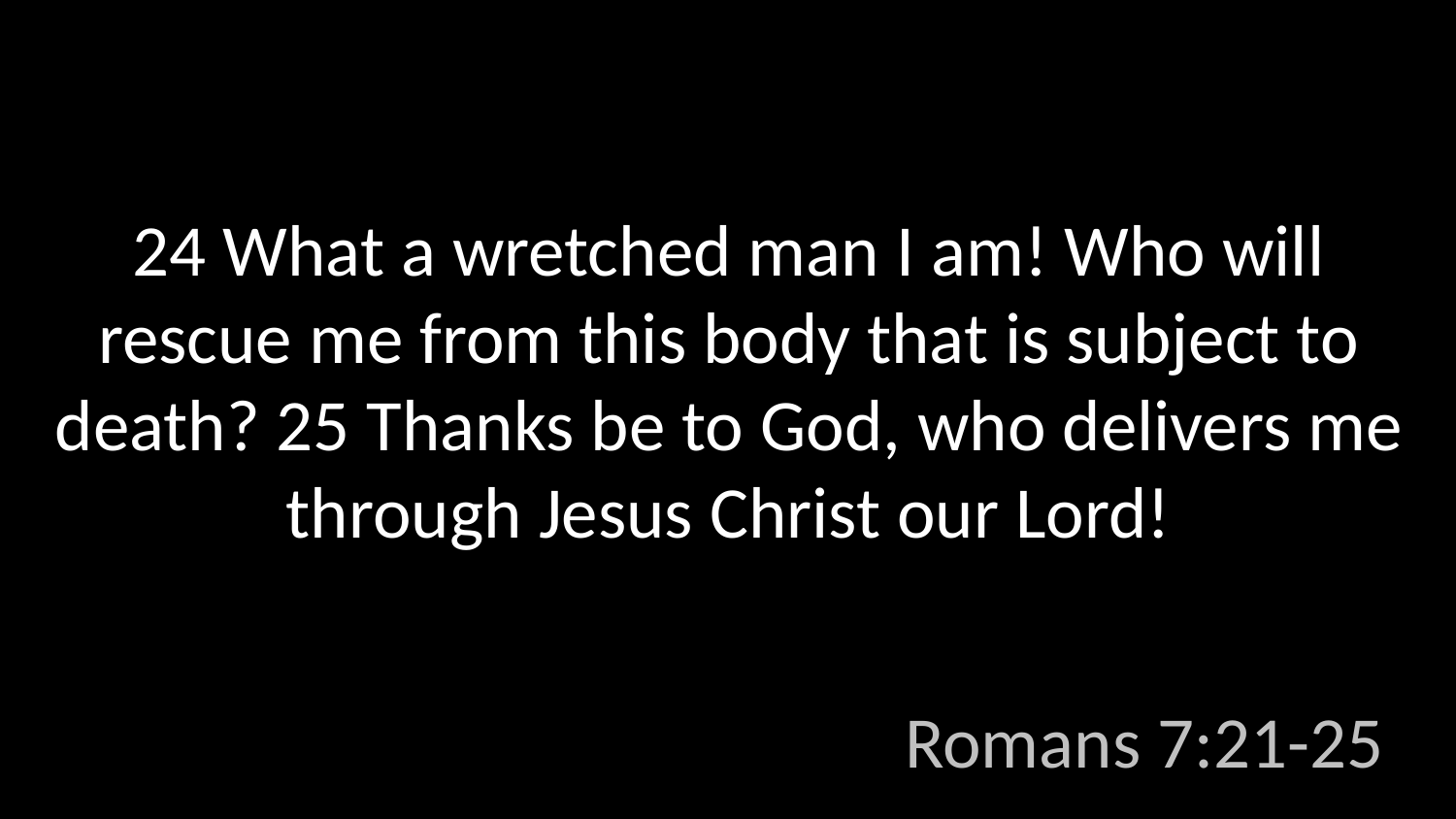

24 What a wretched man I am! Who will rescue me from this body that is subject to death? 25 Thanks be to God, who delivers me through Jesus Christ our Lord!
Romans 7:21-25